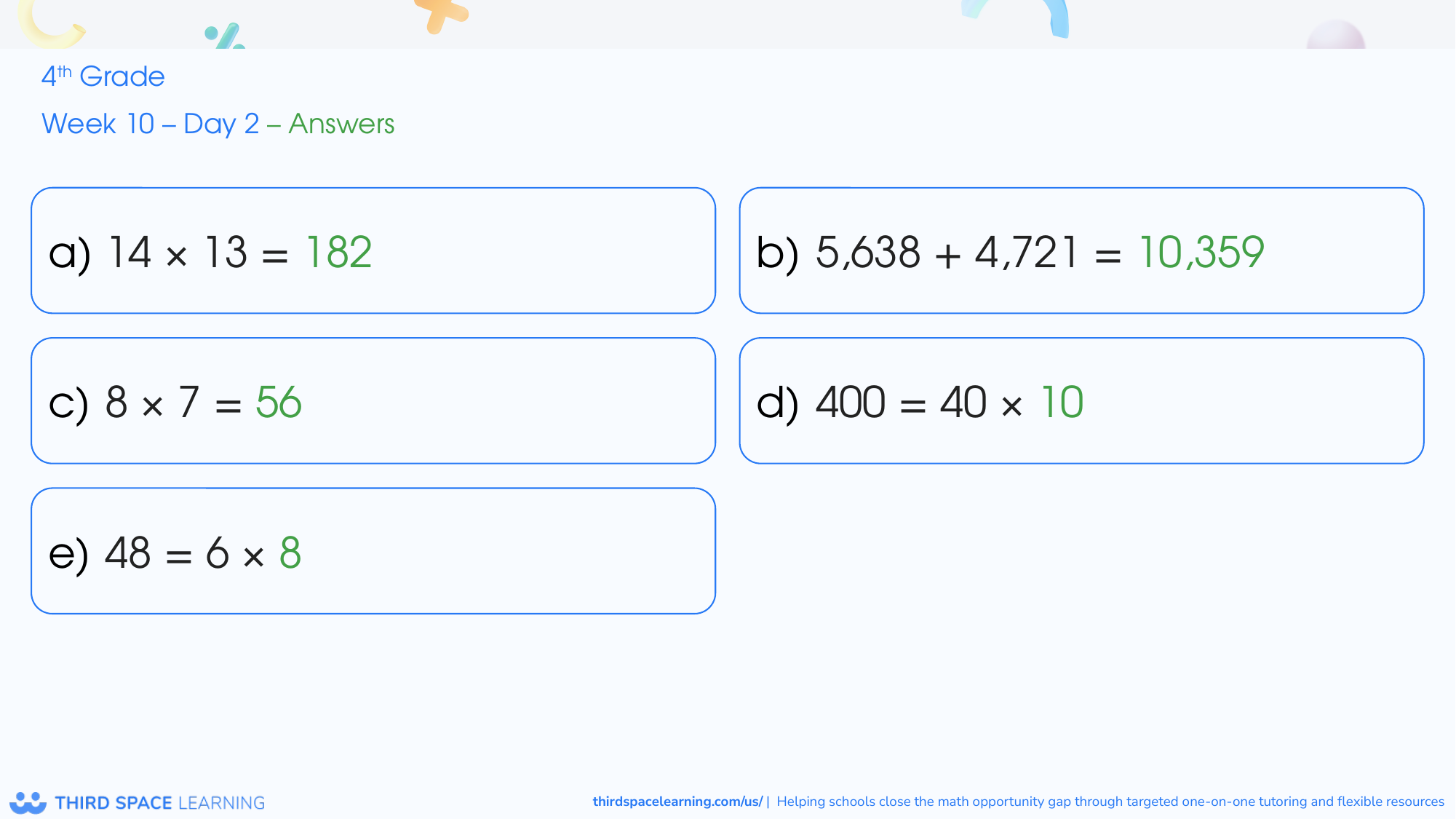

4th Grade
Week 10 – Day 2 – Answers
14 × 13 = 182
5,638 + 4,721 = 10,359
8 × 7 = 56
400 = 40 × 10
48 = 6 × 8